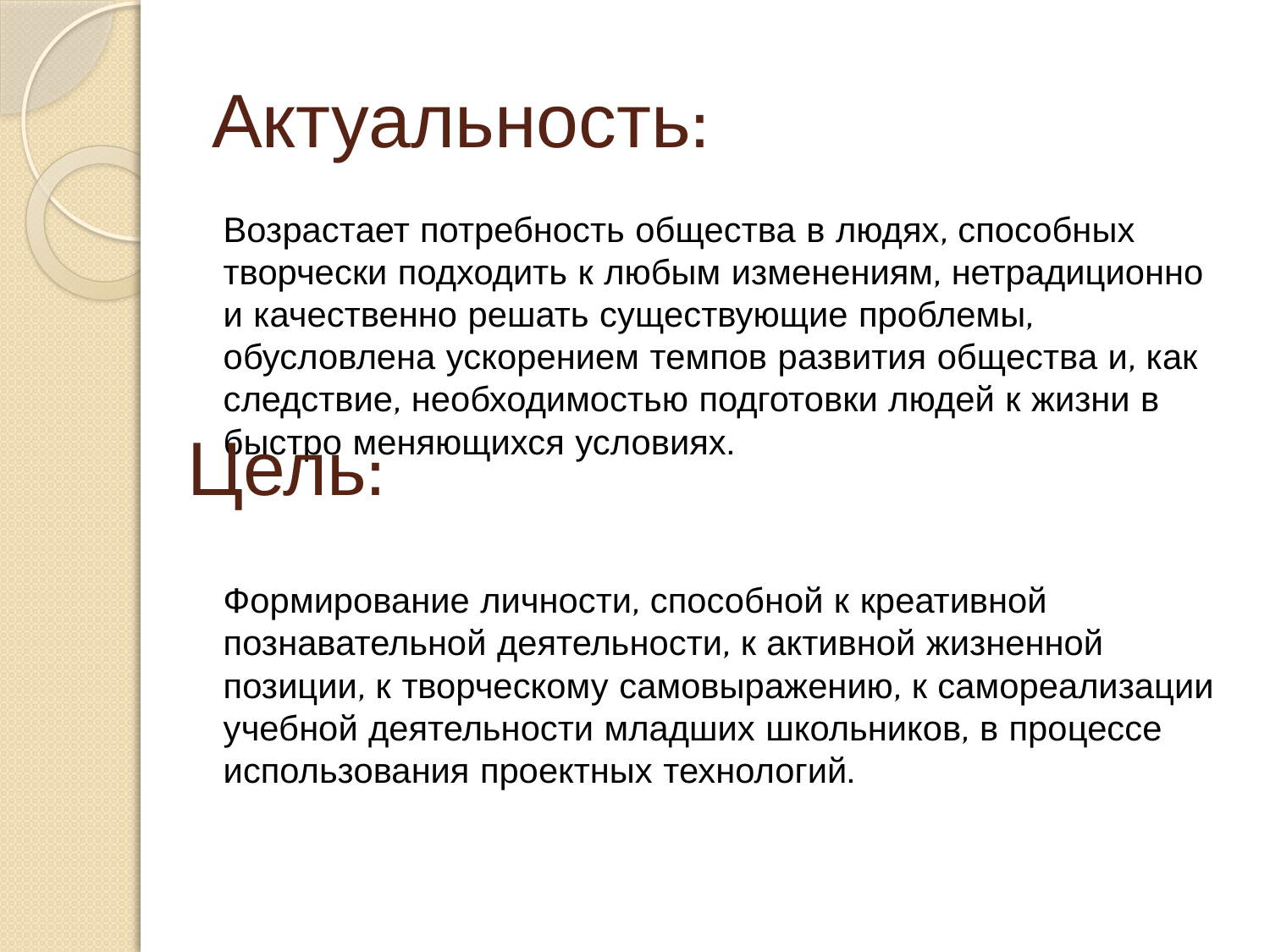

# Актуальность:
Возрастает потребность общества в людях, способных творчески подходить к любым изменениям, нетрадиционно и качественно решать существующие проблемы, обусловлена ускорением темпов развития общества и, как следствие, необходимостью подготовки людей к жизни в быстро меняющихся условиях.

Формирование личности, способной к креативной познавательной деятельности, к активной жизненной позиции, к творческому самовыражению, к самореализации учебной деятельности младших школьников, в процессе использования проектных технологий.
Цель: